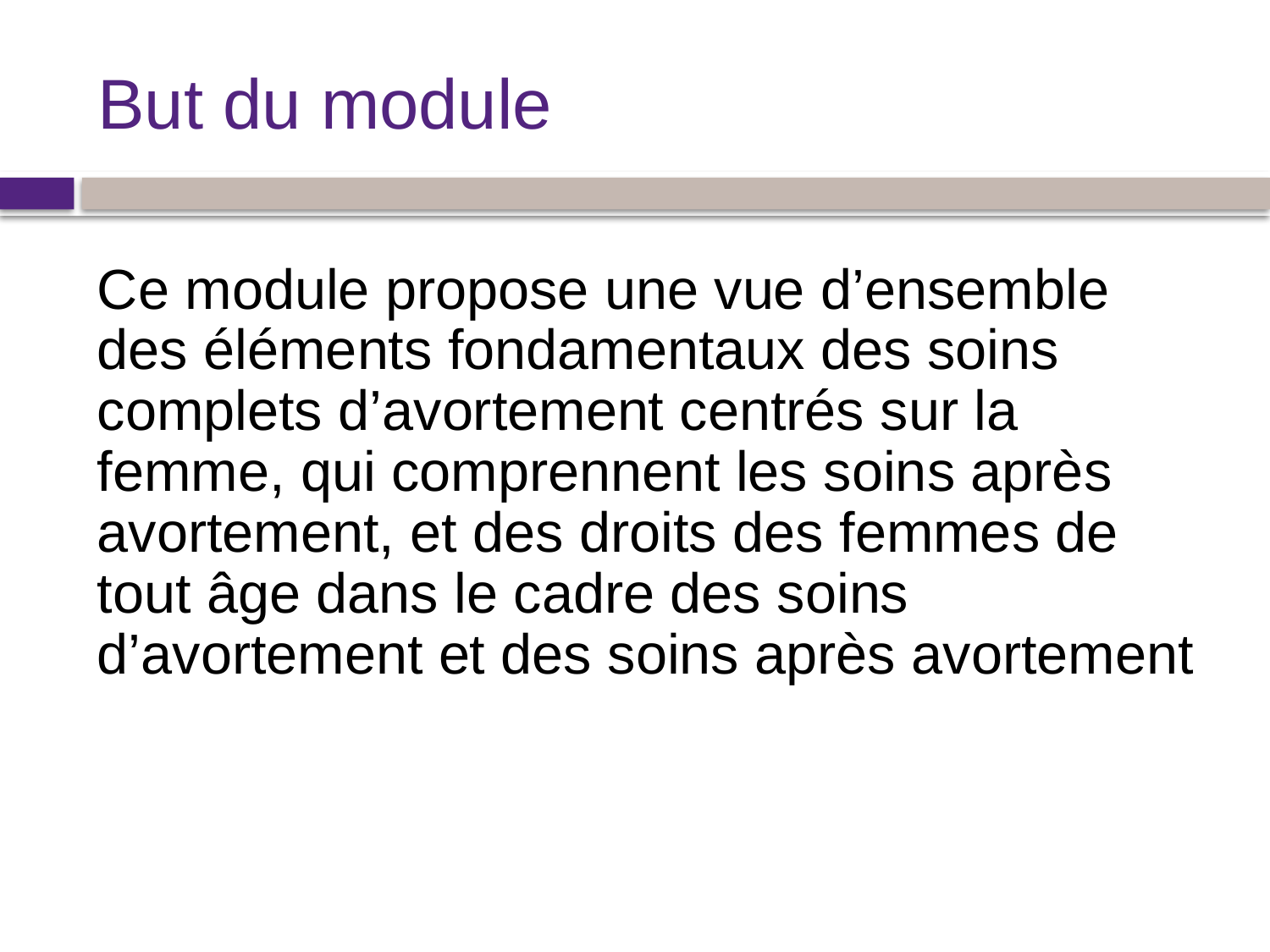

# But du module
Ce module propose une vue d’ensemble des éléments fondamentaux des soins complets d’avortement centrés sur la femme, qui comprennent les soins après avortement, et des droits des femmes de tout âge dans le cadre des soins d’avortement et des soins après avortement